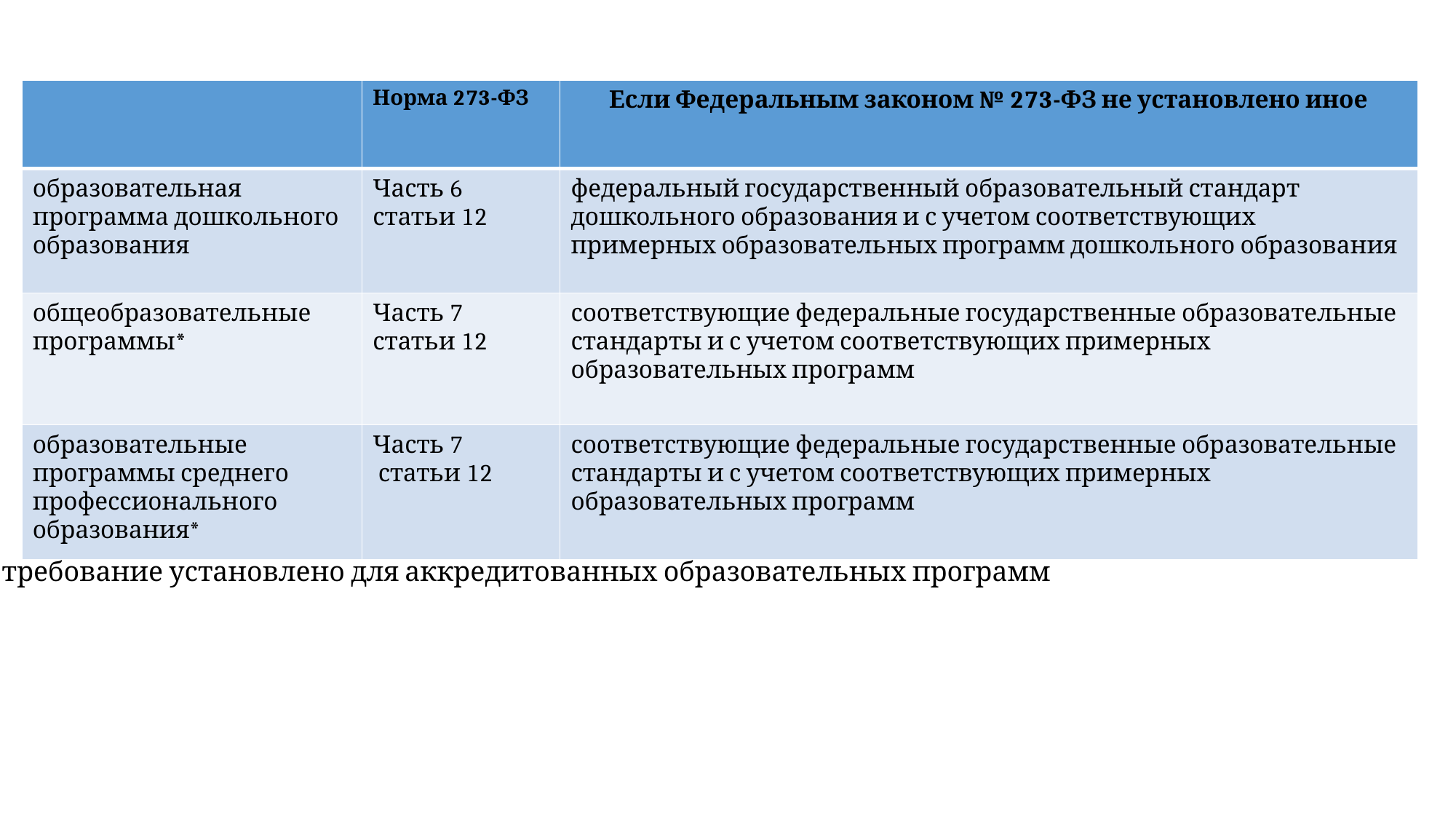

|  | Норма 273-ФЗ | Если Федеральным законом № 273-ФЗ не установлено иное |
| --- | --- | --- |
| образовательная программа дошкольного образования | Часть 6 статьи 12 | федеральный государственный образовательный стандарт дошкольного образования и с учетом соответствующих примерных образовательных программ дошкольного образования |
| общеобразовательные программы\* | Часть 7 статьи 12 | соответствующие федеральные государственные образовательные стандарты и с учетом соответствующих примерных образовательных программ |
| образовательные программы среднего профессионального образования\* | Часть 7 статьи 12 | соответствующие федеральные государственные образовательные стандарты и с учетом соответствующих примерных образовательных программ |
* требование установлено для аккредитованных образовательных программ